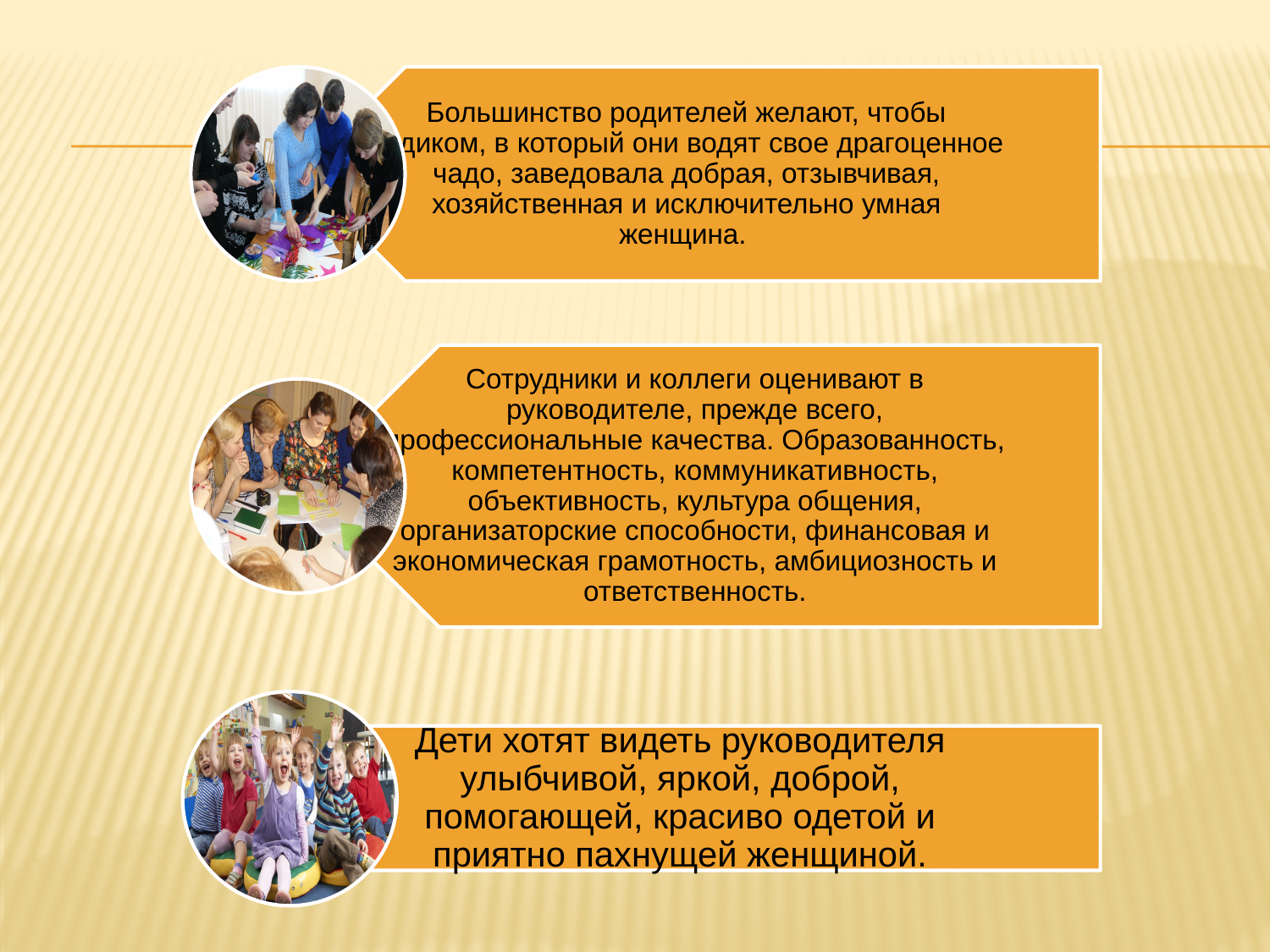

#
Большинство родителей желают, чтобы садиком, в который они водят свое драгоценное чадо, заведовала добрая, отзывчивая, хозяйственная и исключительно умная женщина.
Сотрудники и коллеги оценивают в руководителе, прежде всего, профессиональные качества. Образованность, компетентность, коммуникативность, объективность, культура общения, организаторские способности, финансовая и экономическая грамотность, амбициозность и ответственность.
Дети хотят видеть руководителя улыбчивой, яркой, доброй, помогающей, красиво одетой и приятно пахнущей женщиной.